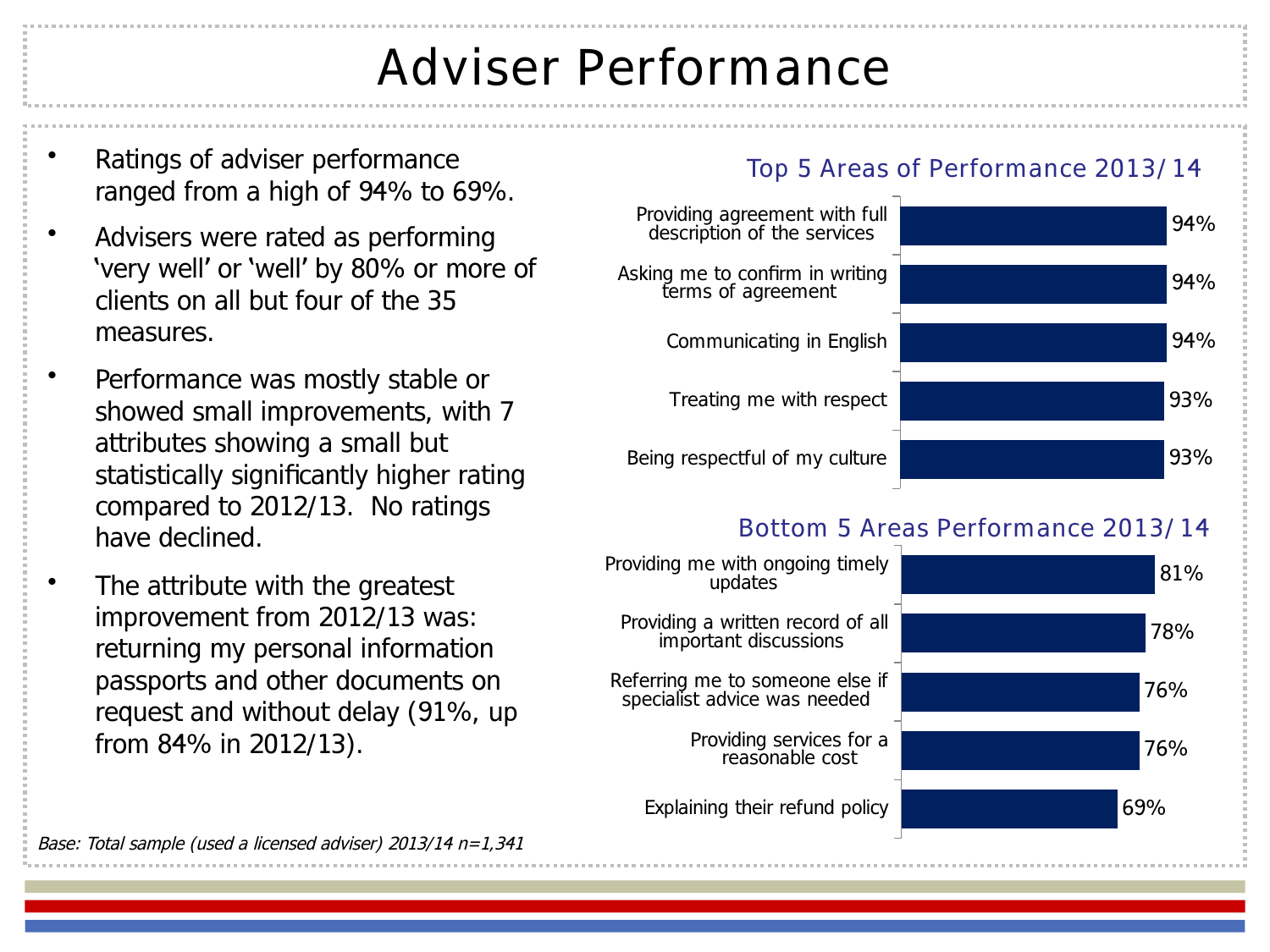

# Adviser Performance
Ratings of adviser performance ranged from a high of 94% to 69%.
Advisers were rated as performing ‘very well’ or ‘well’ by 80% or more of clients on all but four of the 35 measures.
Performance was mostly stable or showed small improvements, with 7 attributes showing a small but statistically significantly higher rating compared to 2012/13.  No ratings have declined.
The attribute with the greatest improvement from 2012/13 was: returning my personal information passports and other documents on request and without delay (91%, up from 84% in 2012/13).

Top 5 Areas of Performance 2013/14

### Chart

| Category | 2014 |
|---|---|
| Being respectful of my culture | 0.93 |
| Treating me with respect | 0.93 |
| Communicating in English | 0.9400000000000005 |
| Asking me to confirm in writing terms of agreement  | 0.9400000000000005 |
| Providing agreement with full description of the services | 0.9400000000000005 |
Bottom 5 Areas Performance 2013/14

### Chart

| Category | 2014 |
|---|---|
| Explaining their refund policy | 0.6900000000000005 |
| Providing services for a reasonable cost | 0.7600000000000006 |
| Referring me to someone else if specialist advice was needed  | 0.7600000000000006 |
| Providing a written record of all important discussions  | 0.78 |
| Providing me with ongoing timely updates  | 0.81 |
Base: Total sample (used a licensed adviser) 2013/14 n=1,341
8